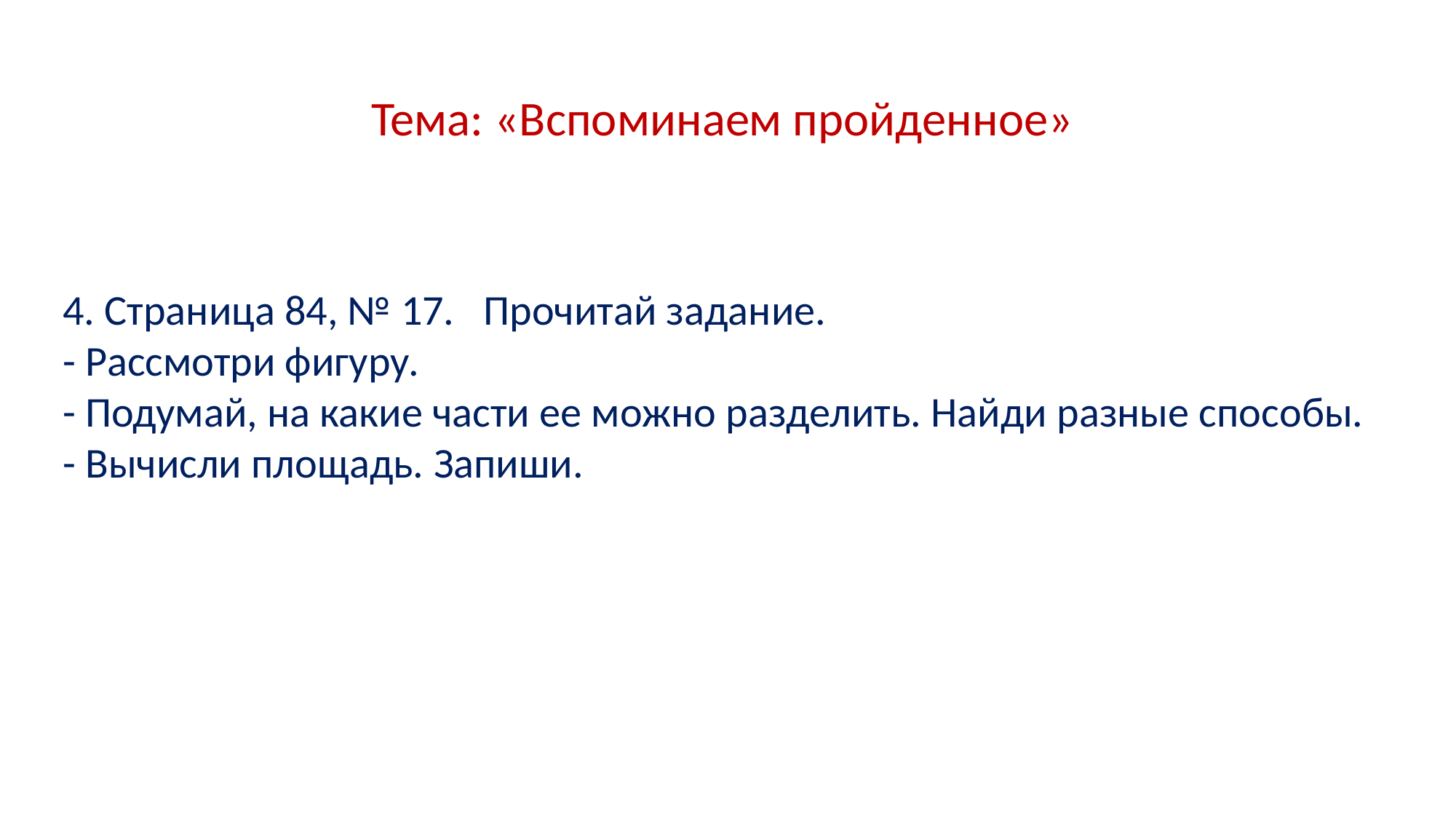

Тема: «Вспоминаем пройденное»
4. Страница 84, № 17.   Прочитай задание.
- Рассмотри фигуру.
- Подумай, на какие части ее можно разделить. Найди разные способы.
- Вычисли площадь. Запиши.